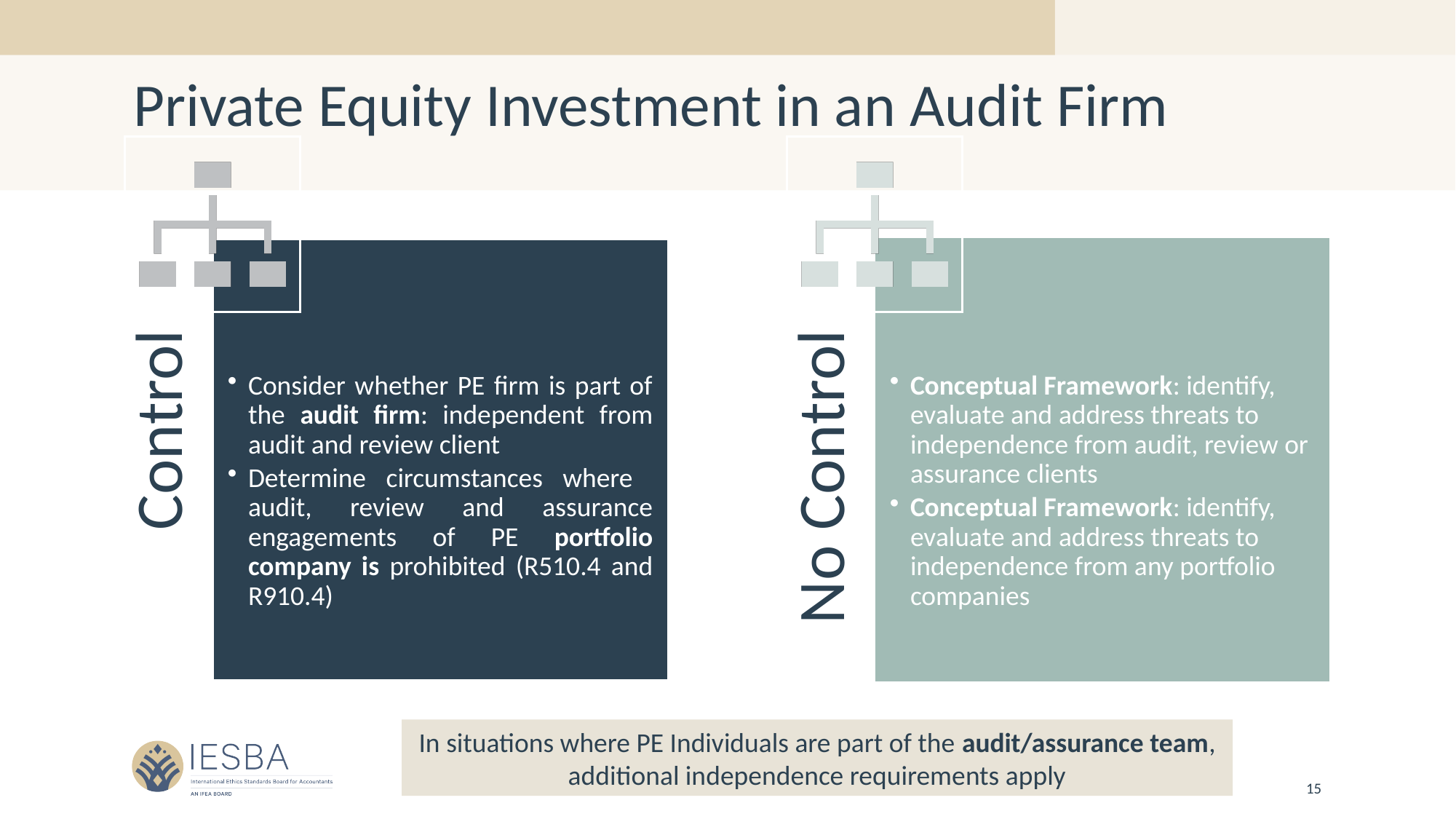

# Private Equity Investment in an Audit Firm
Control
Consider whether PE firm is part of the audit firm: independent from audit and review client
Determine circumstances where  audit, review and assurance engagements of PE portfolio company is prohibited (R510.4 and R910.4)
No Control
Conceptual Framework: identify, evaluate and address threats to independence from audit, review or assurance clients
Conceptual Framework: identify, evaluate and address threats to independence from any portfolio companies
In situations where PE Individuals are part of the audit/assurance team, additional independence requirements apply
15